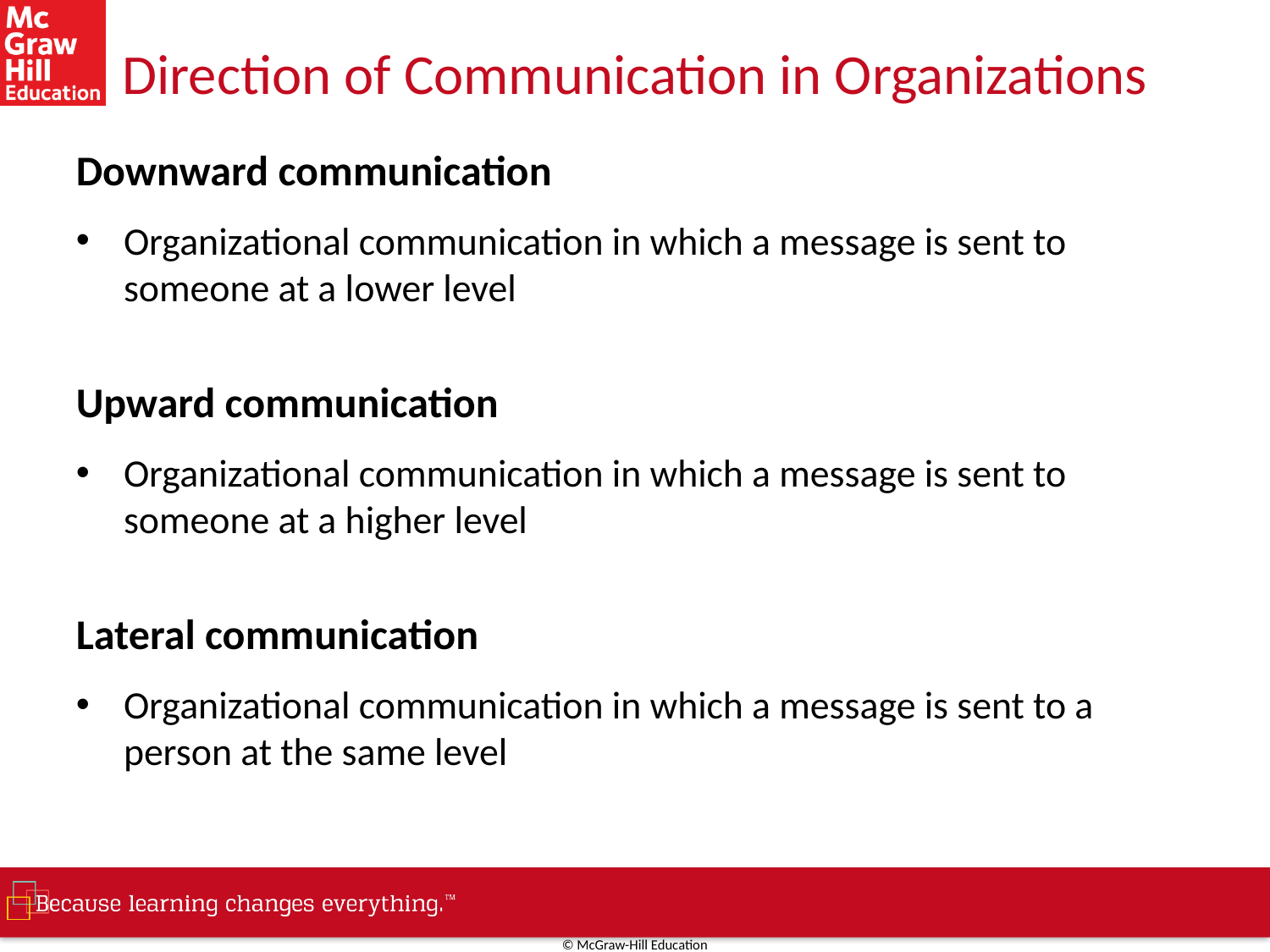

# Direction of Communication in Organizations
Downward communication
Organizational communication in which a message is sent to someone at a lower level

Upward communication
Organizational communication in which a message is sent to someone at a higher level

Lateral communication
Organizational communication in which a message is sent to a person at the same level